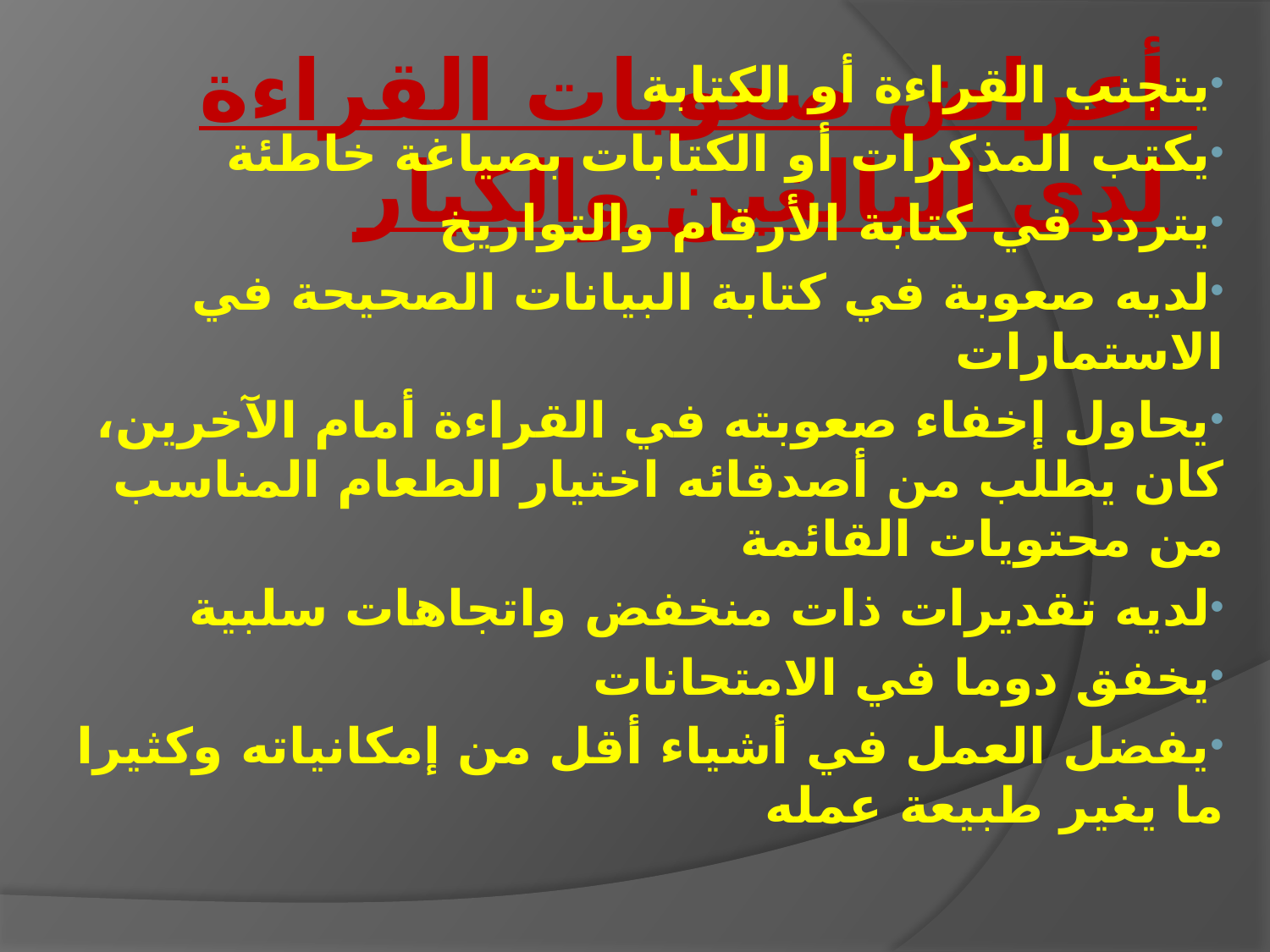

# أعراض صعوبات القراءة لدى البالغين والكبار
يتجنب القراءة أو الكتابة
يكتب المذكرات أو الكتابات بصياغة خاطئة
يتردد في كتابة الأرقام والتواريخ
لديه صعوبة في كتابة البيانات الصحيحة في الاستمارات
يحاول إخفاء صعوبته في القراءة أمام الآخرين، كان يطلب من أصدقائه اختيار الطعام المناسب من محتويات القائمة
لديه تقديرات ذات منخفض واتجاهات سلبية
يخفق دوما في الامتحانات
يفضل العمل في أشياء أقل من إمكانياته وكثيرا ما يغير طبيعة عمله